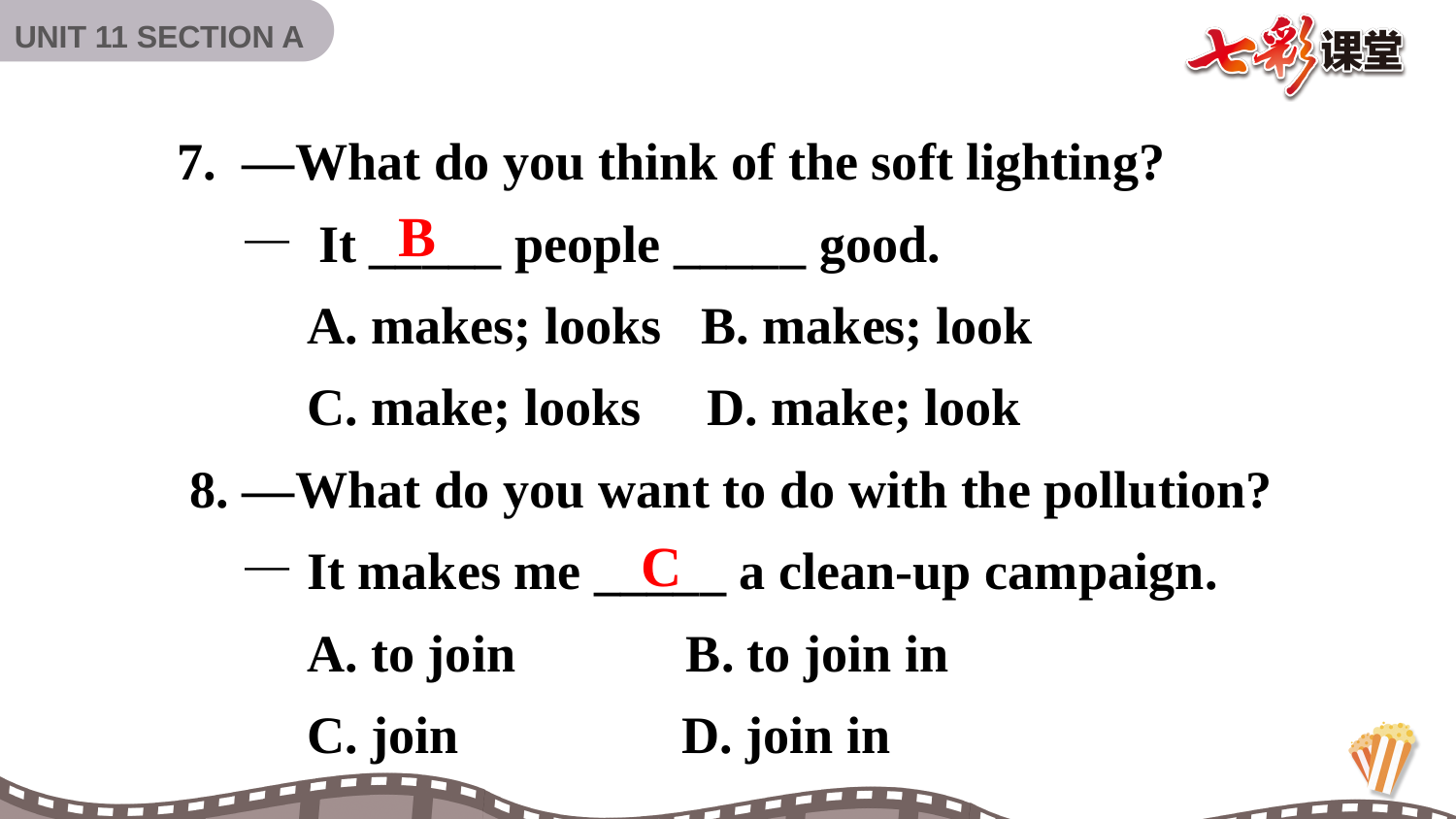

7.  —What do you think of the soft lighting? 
　 — It _____ people _____ good. 
　　 A. makes; looks   B. makes; look 
　　 C. make; looks     D. make; look 
 8. —What do you want to do with the pollution? 
　 —It makes me _____ a clean-up campaign. 
　　 A. to join             B. to join in 
　　 C. join                 D. join in
B
C